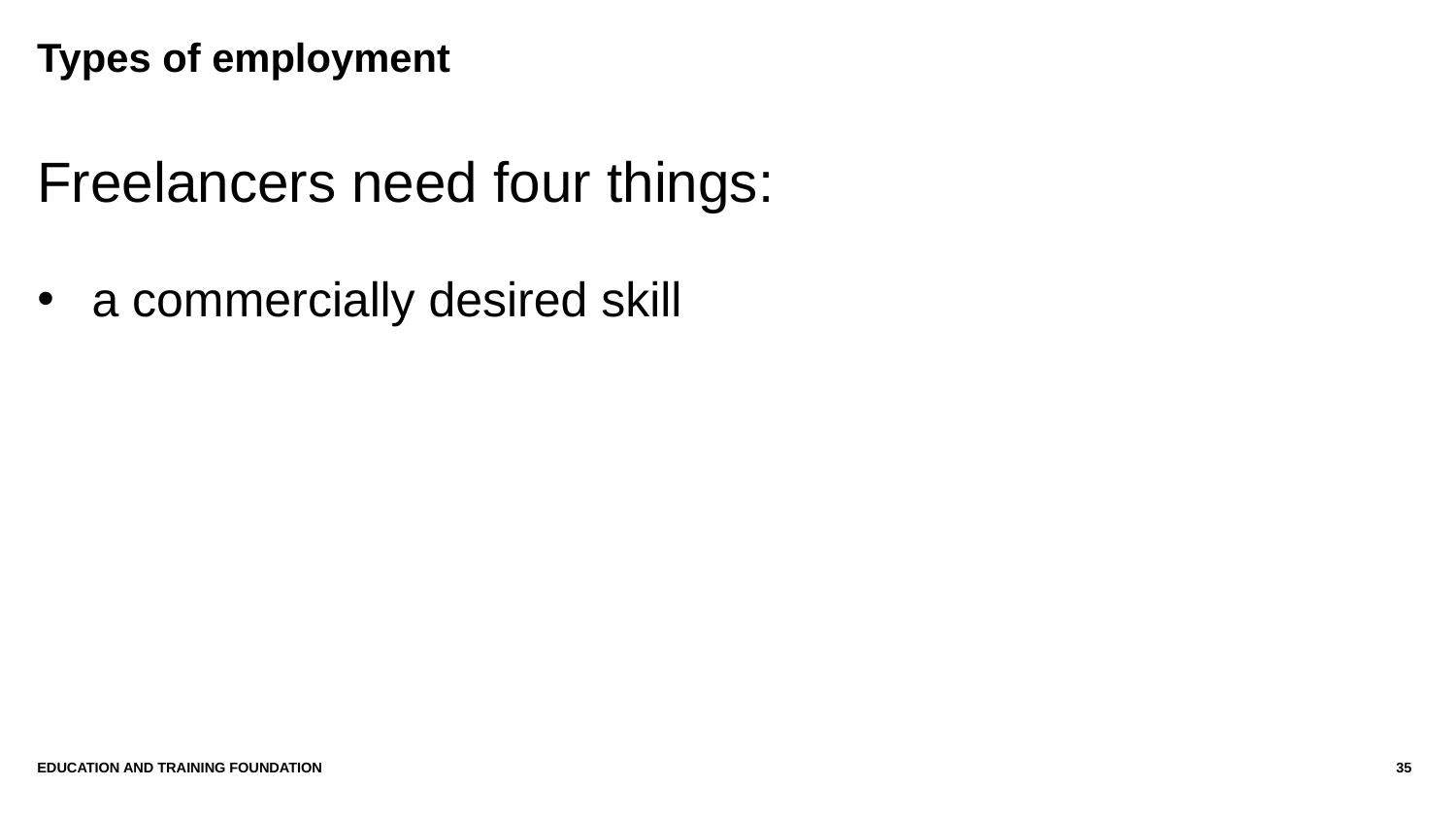

# Types of employment
Freelancers need four things:

a commercially desired skill

Education and Training Foundation
35